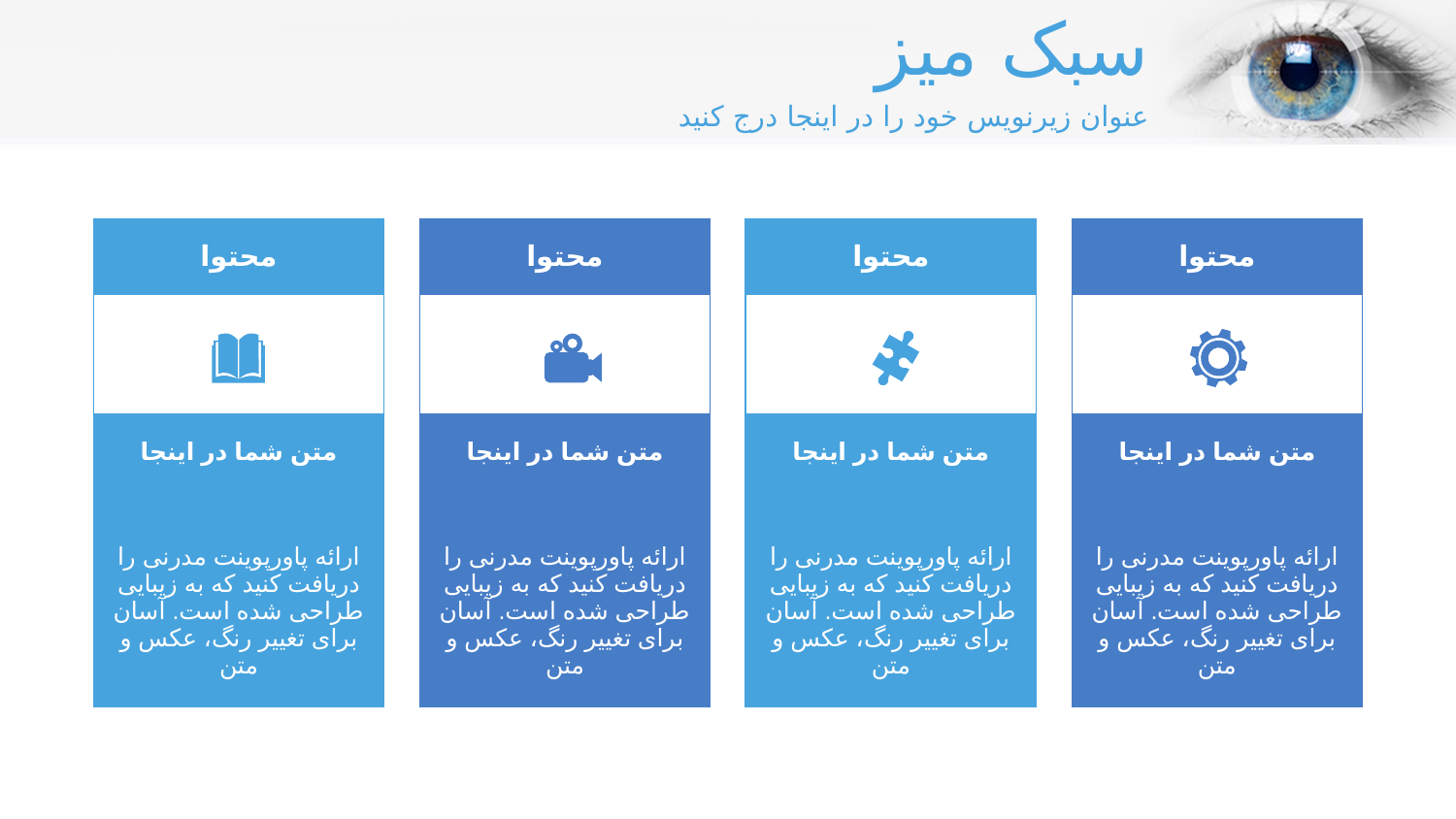

سبک میز
عنوان زیرنویس خود را در اینجا درج کنید
| محتوا |
| --- |
|  |
| متن شما در اینجا |
| ارائه پاورپوینت مدرنی را دریافت کنید که به زیبایی طراحی شده است. آسان برای تغییر رنگ، عکس و متن |
| محتوا |
| --- |
|  |
| متن شما در اینجا |
| ارائه پاورپوینت مدرنی را دریافت کنید که به زیبایی طراحی شده است. آسان برای تغییر رنگ، عکس و متن |
| محتوا |
| --- |
|  |
| متن شما در اینجا |
| ارائه پاورپوینت مدرنی را دریافت کنید که به زیبایی طراحی شده است. آسان برای تغییر رنگ، عکس و متن |
| محتوا |
| --- |
|  |
| متن شما در اینجا |
| ارائه پاورپوینت مدرنی را دریافت کنید که به زیبایی طراحی شده است. آسان برای تغییر رنگ، عکس و متن |